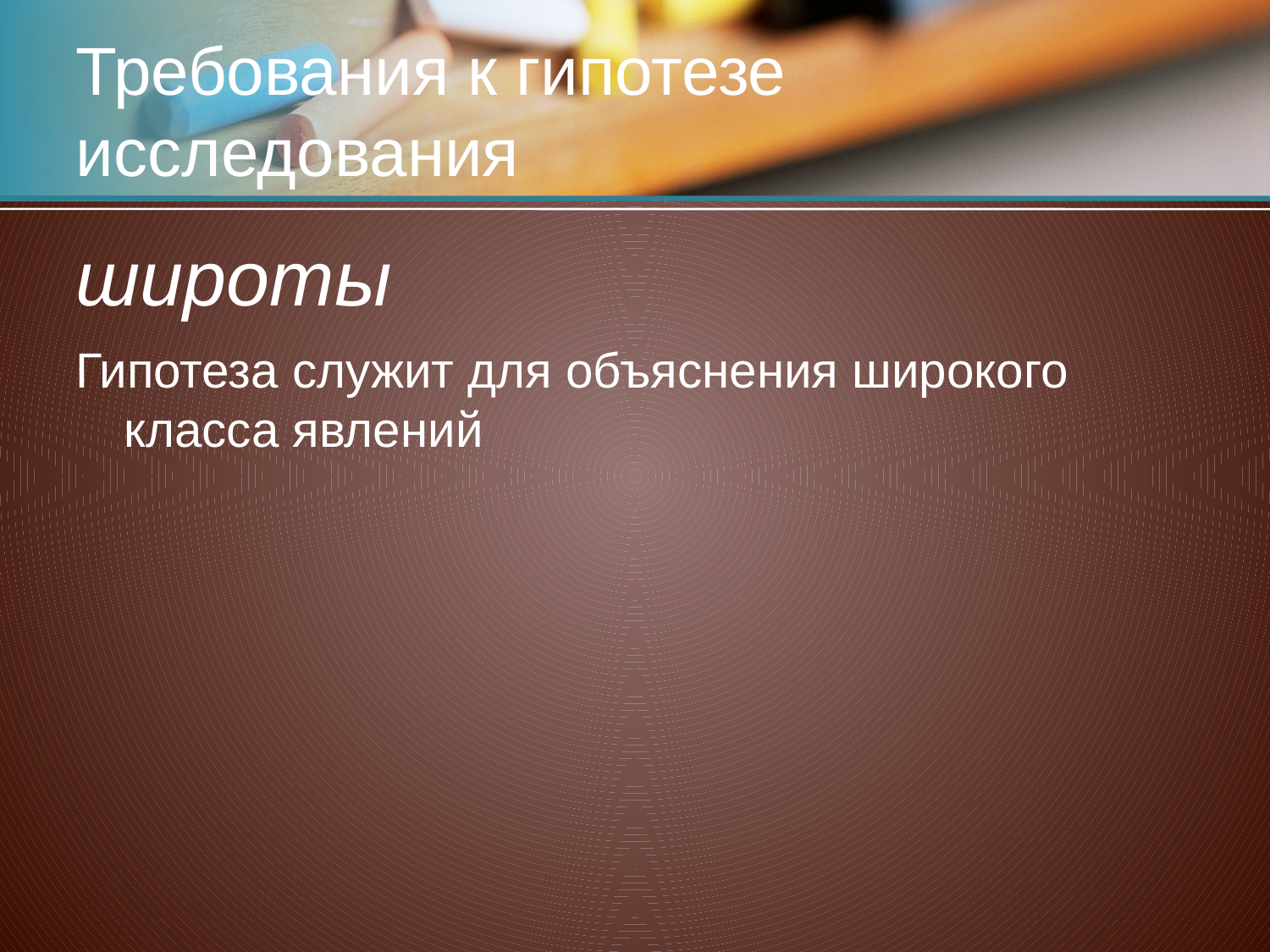

# Требования к гипотезе исследования
широты
Гипотеза служит для объяснения широкого класса явлений